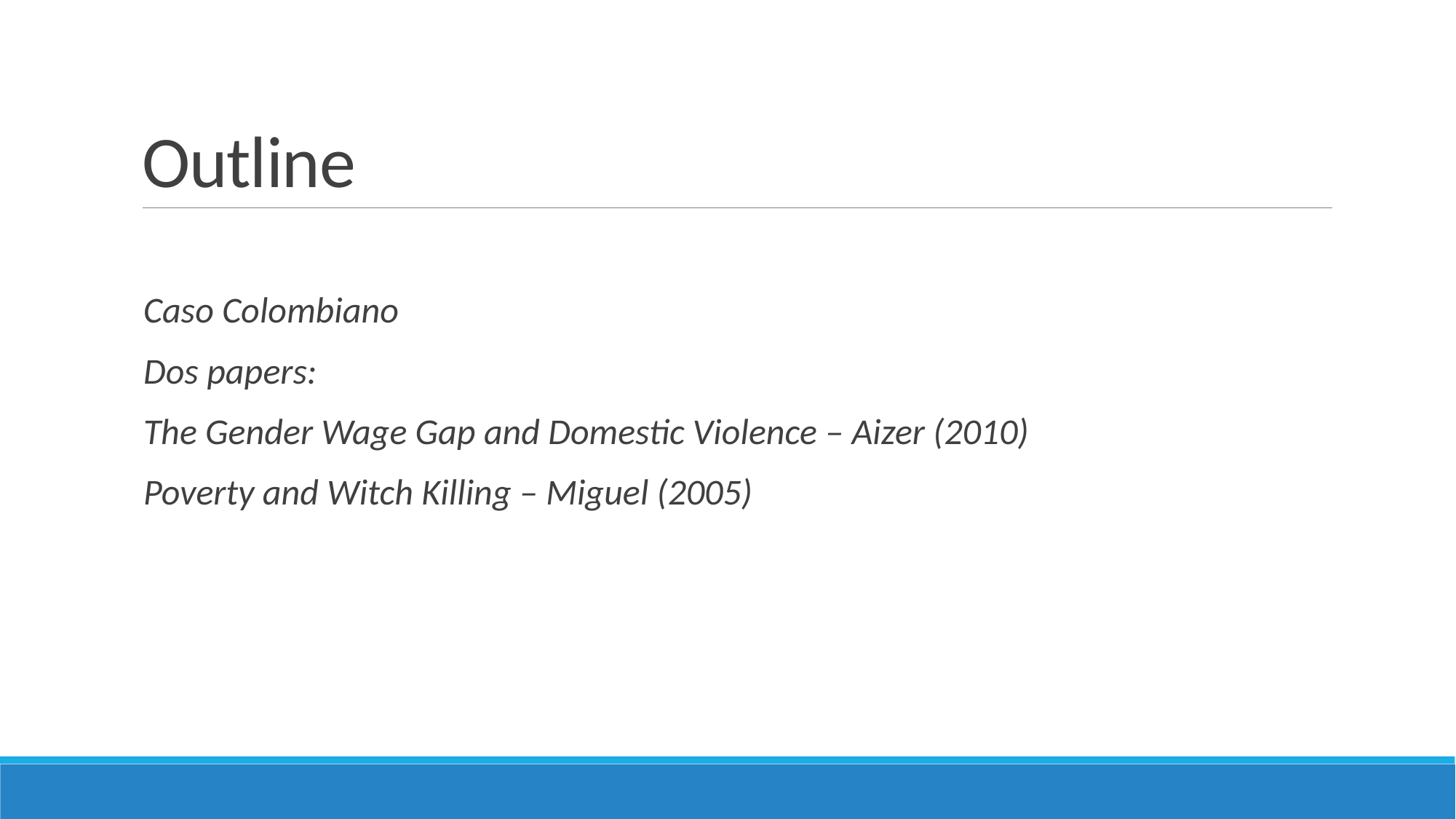

# Outline
Caso Colombiano
Dos papers:
The Gender Wage Gap and Domestic Violence – Aizer (2010)
Poverty and Witch Killing – Miguel (2005)